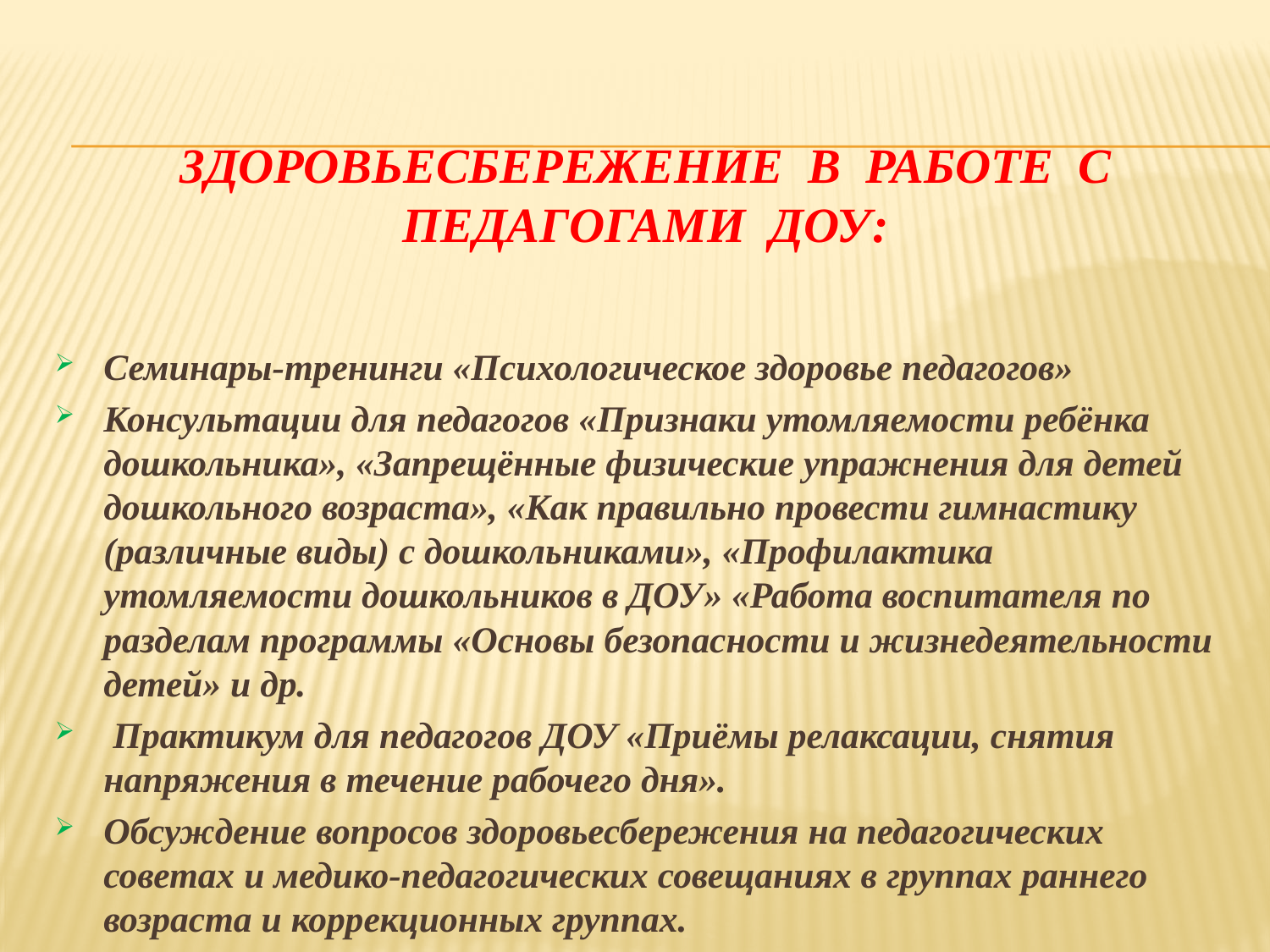

# Здоровьесбережение  в  работе  с педагогами  ДОУ:
Семинары-тренинги «Психологическое здоровье педагогов»
Консультации для педагогов «Признаки утомляемости ребёнка дошкольника», «Запрещённые физические упражнения для детей дошкольного возраста», «Как правильно провести гимнастику (различные виды) с дошкольниками», «Профилактика утомляемости дошкольников в ДОУ» «Работа воспитателя по разделам программы «Основы безопасности и жизнедеятельности детей» и др.
 Практикум для педагогов ДОУ «Приёмы релаксации, снятия напряжения в течение рабочего дня».
Обсуждение вопросов здоровьесбережения на педагогических советах и медико-педагогических совещаниях в группах раннего возраста и коррекционных группах.